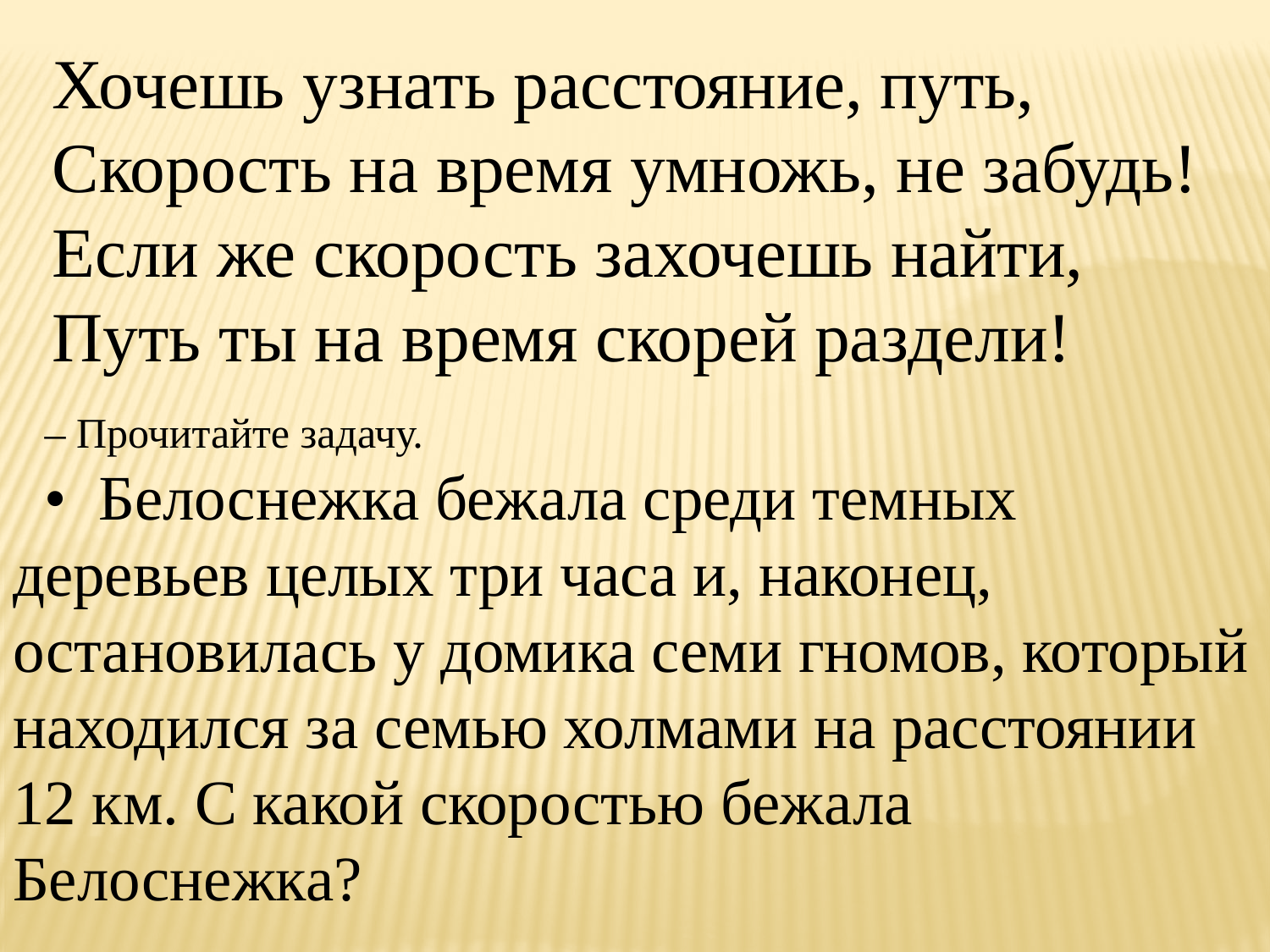

Хочешь узнать расстояние, путь,
Скорость на время умножь, не забудь!
Если же скорость захочешь найти,
Путь ты на время скорей раздели!
– Прочитайте задачу.
•  Белоснежка бежала среди темных деревьев целых три часа и, наконец, остановилась у домика семи гномов, который находился за семью холмами на расстоянии 12 км. С какой скоростью бежала Белоснежка?